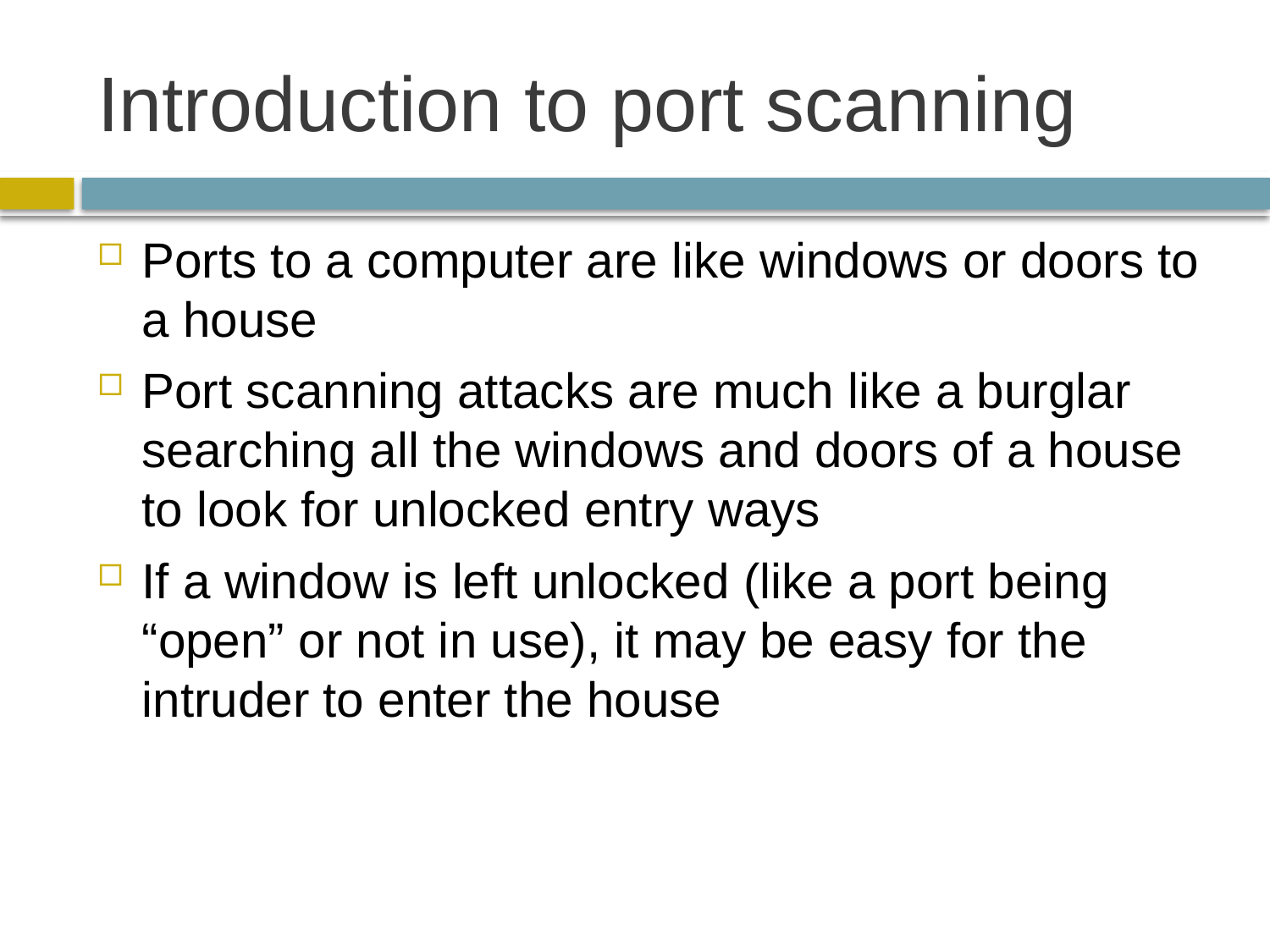

# Introduction to port scanning
Ports to a computer are like windows or doors to a house
Port scanning attacks are much like a burglar searching all the windows and doors of a house to look for unlocked entry ways
If a window is left unlocked (like a port being “open” or not in use), it may be easy for the intruder to enter the house